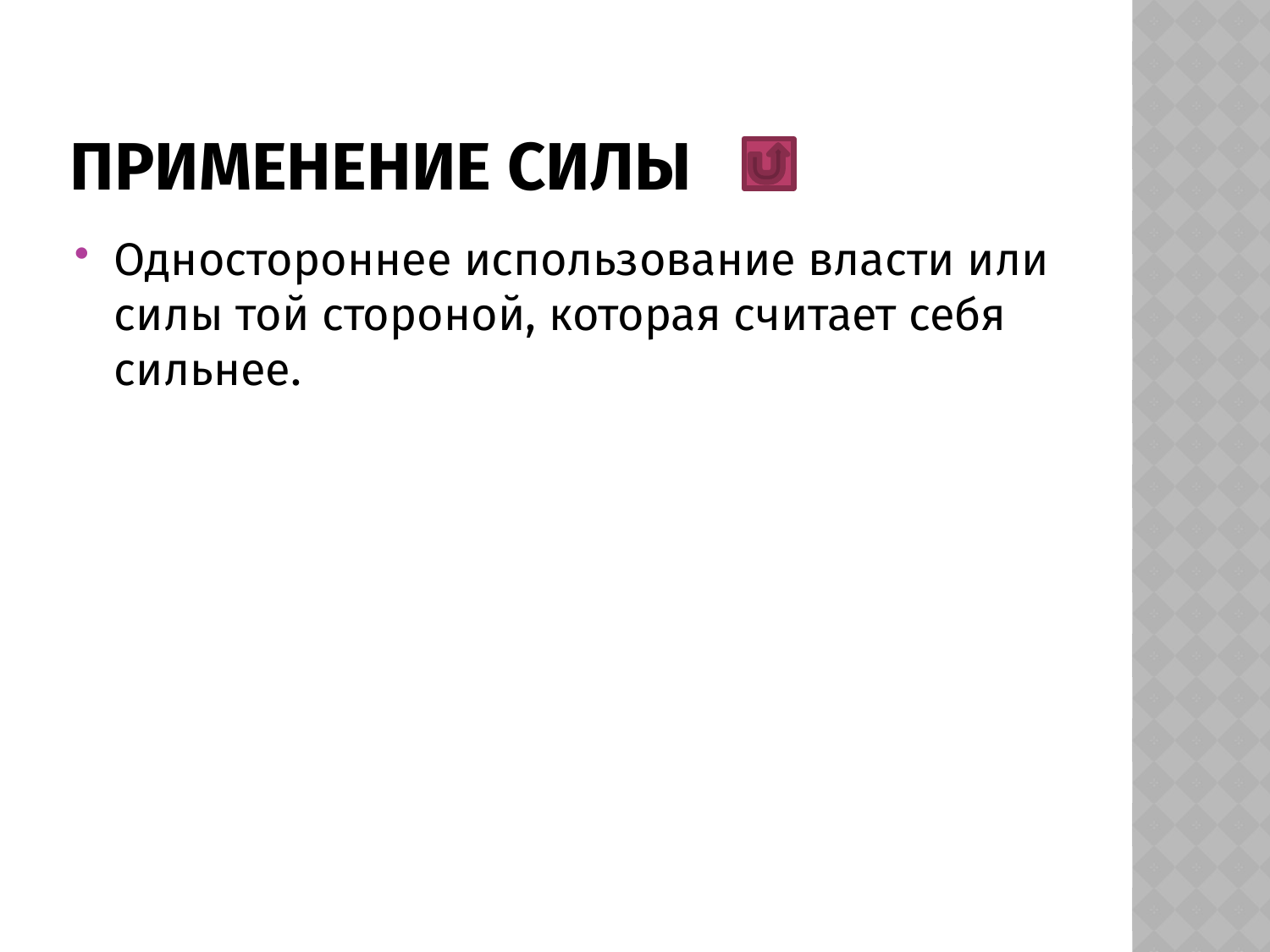

# Применение силы

Одностороннее использование власти или силы той стороной, которая считает себя сильнее.